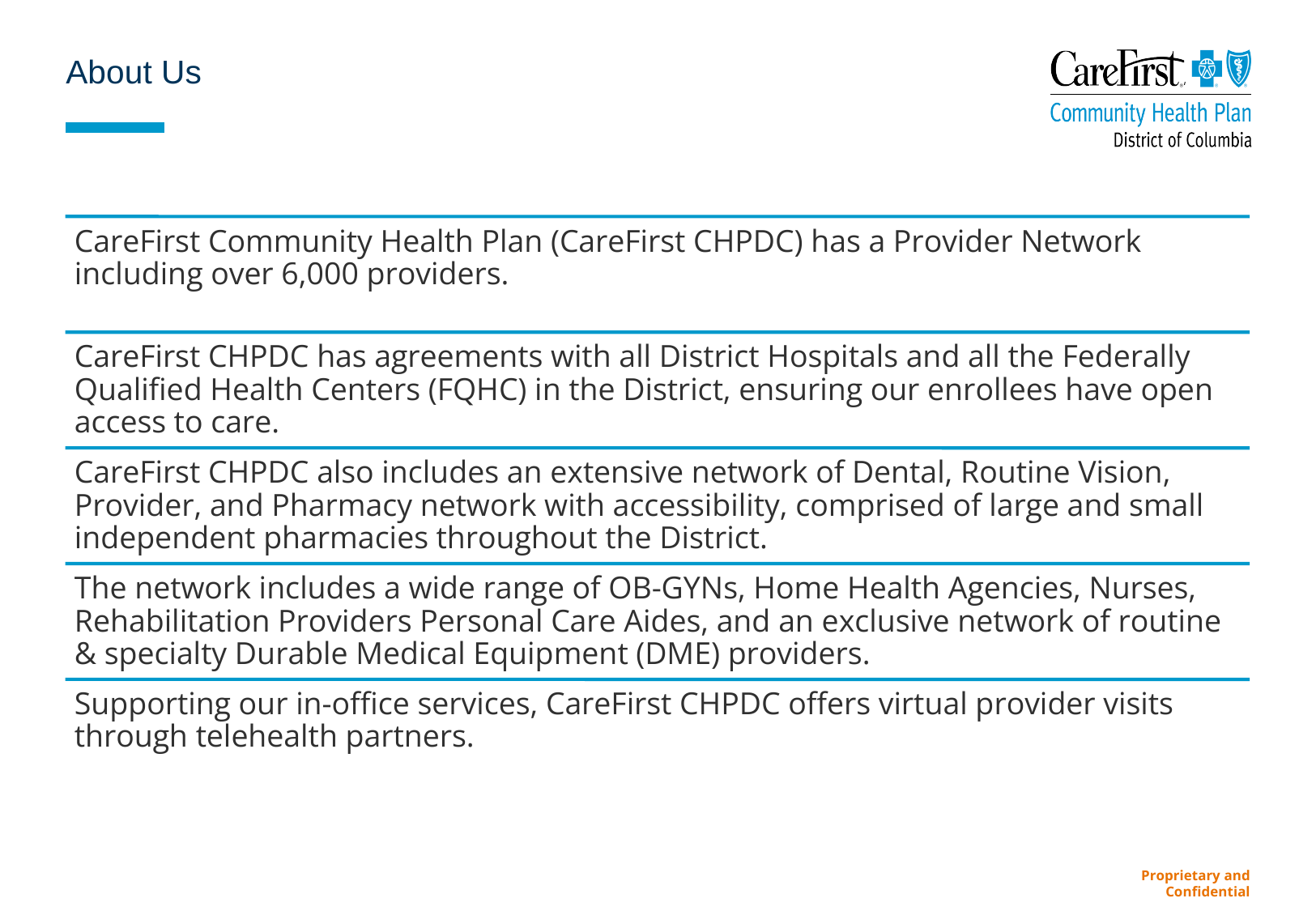

# About Us
CareFirst Community Health Plan (CareFirst CHPDC) has a Provider Network including over 6,000 providers.
CareFirst CHPDC has agreements with all District Hospitals and all the Federally Qualified Health Centers (FQHC) in the District, ensuring our enrollees have open access to care.
CareFirst CHPDC also includes an extensive network of Dental, Routine Vision, Provider, and Pharmacy network with accessibility, comprised of large and small independent pharmacies throughout the District.
The network includes a wide range of OB-GYNs, Home Health Agencies, Nurses, Rehabilitation Providers Personal Care Aides, and an exclusive network of routine & specialty Durable Medical Equipment (DME) providers.
Supporting our in-office services, CareFirst CHPDC offers virtual provider visits through telehealth partners.
Proprietary and Confidential